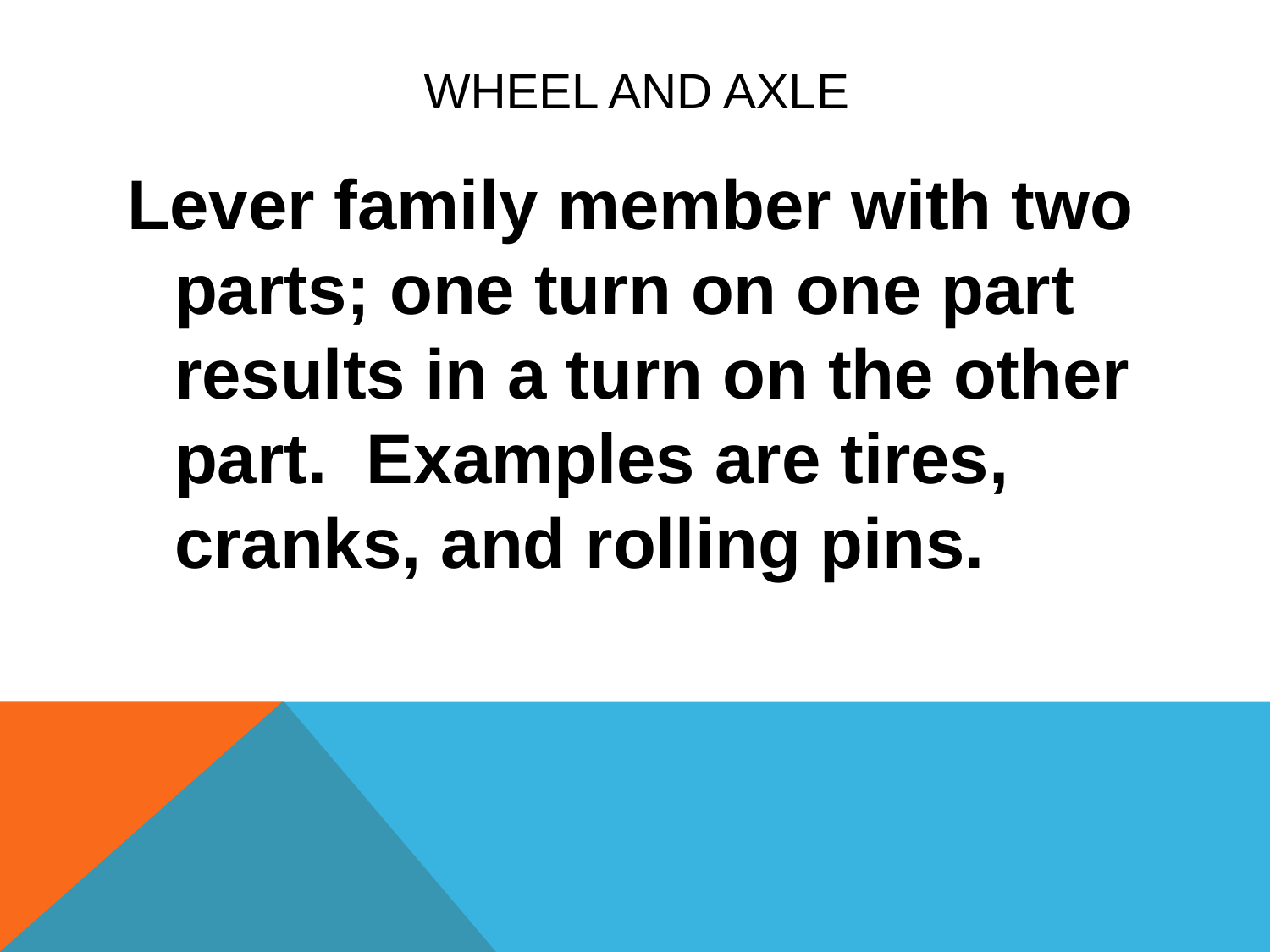

# Wheel and Axle
Lever family member with two parts; one turn on one part results in a turn on the other part.  Examples are tires, cranks, and rolling pins.